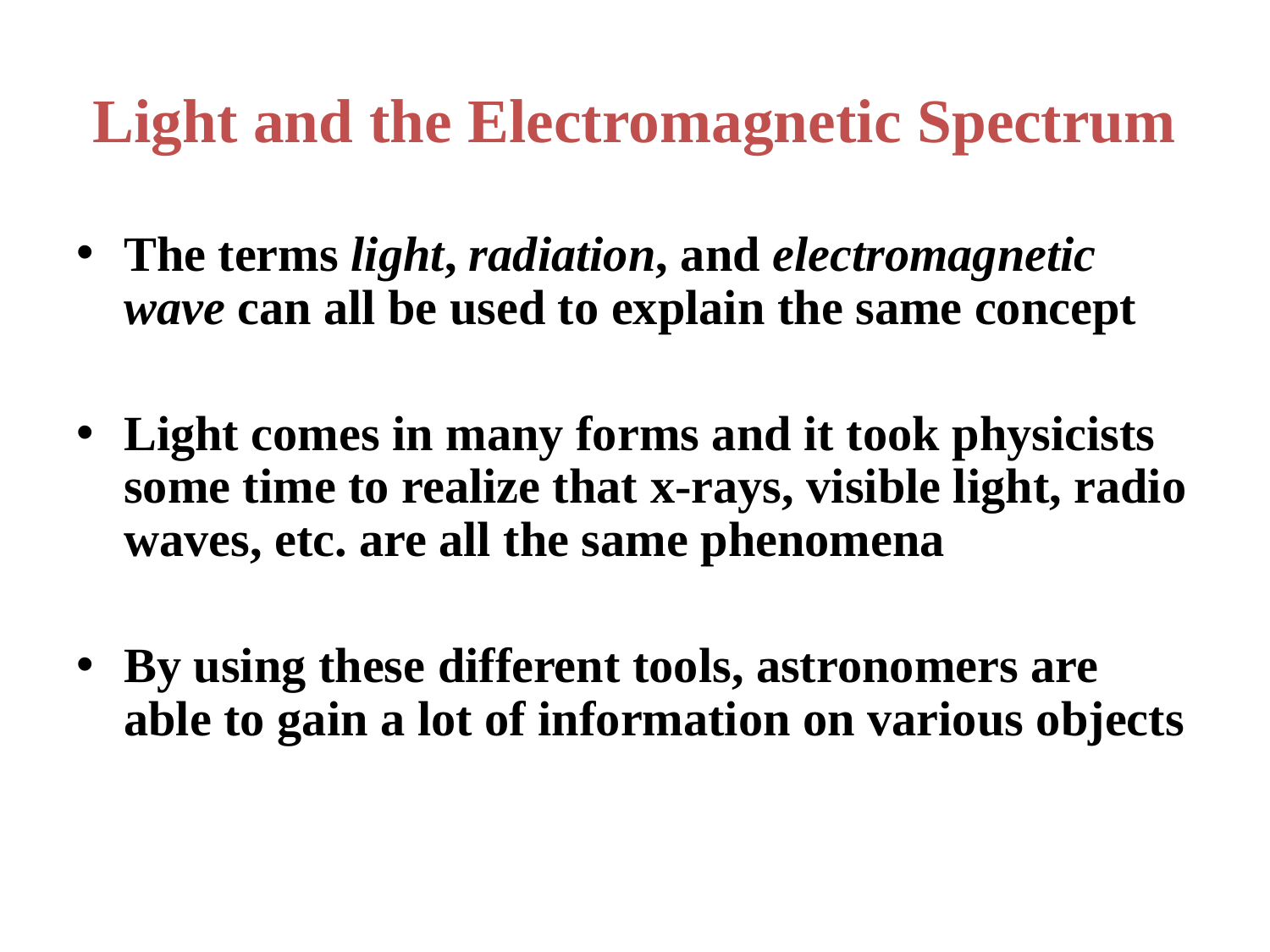

# Light and the Electromagnetic Spectrum
The terms light, radiation, and electromagnetic wave can all be used to explain the same concept

Light comes in many forms and it took physicists some time to realize that x-rays, visible light, radio waves, etc. are all the same phenomena

By using these different tools, astronomers are able to gain a lot of information on various objects